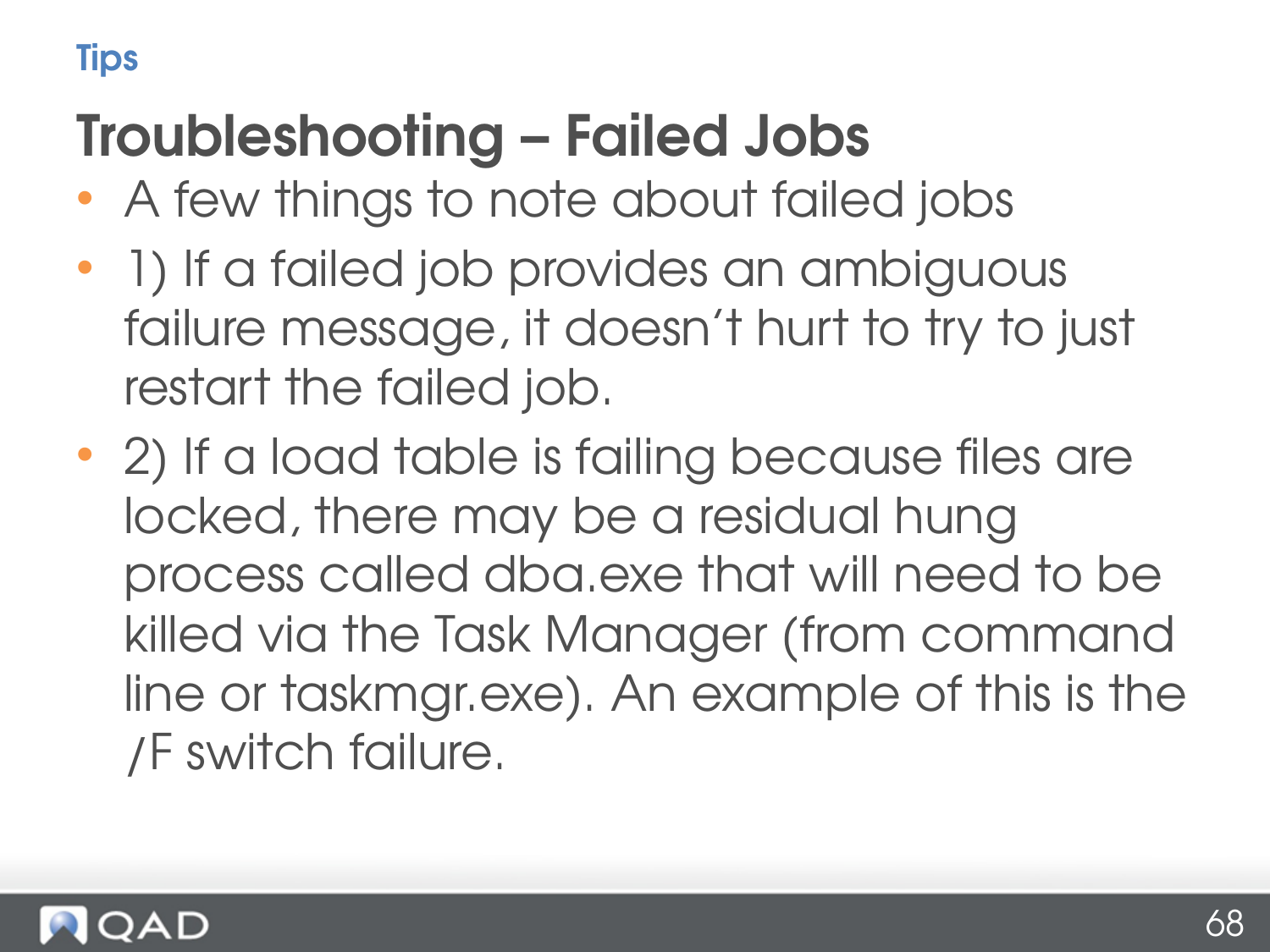

Tips
# Troubleshooting – Failed Jobs
A few things to note about failed jobs
1) If a failed job provides an ambiguous failure message, it doesn’t hurt to try to just restart the failed job.
2) If a load table is failing because files are locked, there may be a residual hung process called dba.exe that will need to be killed via the Task Manager (from command line or taskmgr.exe). An example of this is the /F switch failure.

68